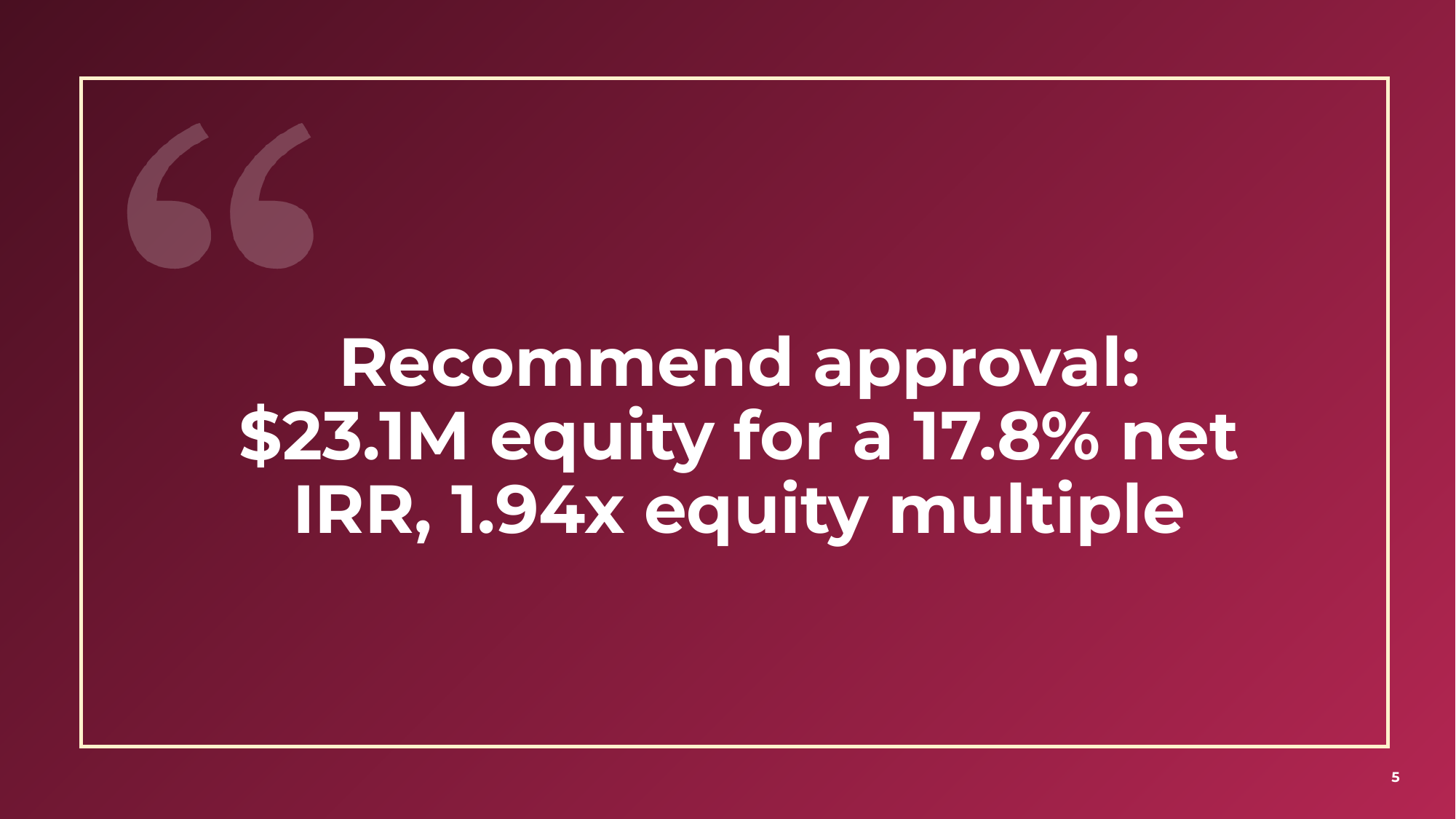

# Recommend approval: $23.1M equity for a 17.8% net IRR, 1.94x equity multiple
5